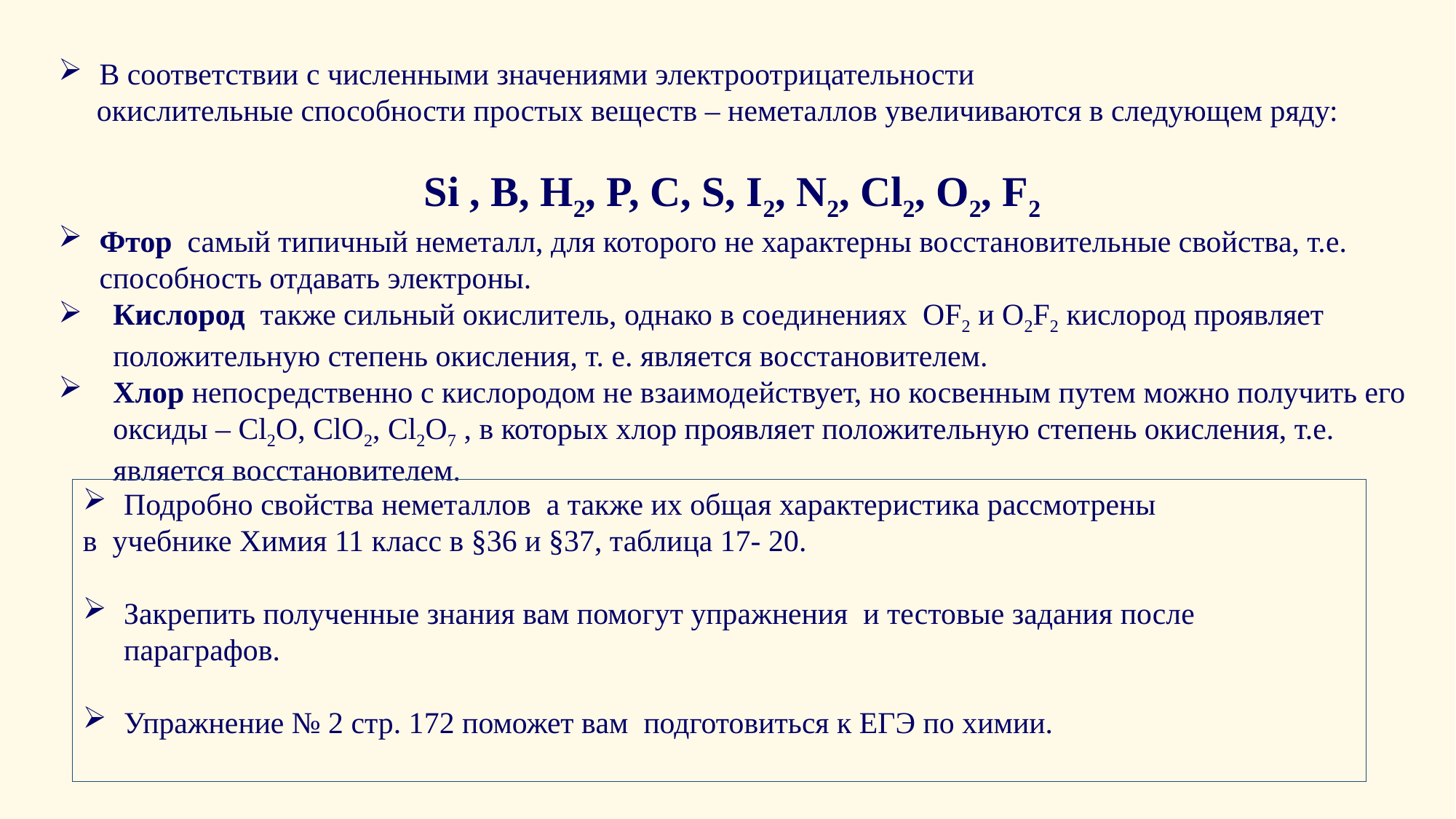

В соответствии с численными значениями электроотрицательности
     окислительные способности простых веществ – неметаллов увеличиваются в следующем ряду:

Si , B, H2, P, C, S, I2, N2, Cl2, O2, F2
Фтор  самый типичный неметалл, для которого не характерны восстановительные свойства, т.е. способность отдавать электроны.
Кислород  также сильный окислитель, однако в соединениях  OF2 и O2F2 кислород проявляет положительную степень окисления, т. е. является восстановителем.
Хлор непосредственно с кислородом не взаимодействует, но косвенным путем можно получить его оксиды – Cl2O, ClO2, Cl2O7 , в которых хлор проявляет положительную степень окисления, т.е. является восстановителем.
Подробно свойства неметаллов  а также их общая характеристика рассмотрены
в  учебнике Химия 11 класс в §36 и §37, таблица 17- 20.

Закрепить полученные знания вам помогут упражнения  и тестовые задания после параграфов.

Упражнение № 2 стр. 172 поможет вам  подготовиться к ЕГЭ по химии.